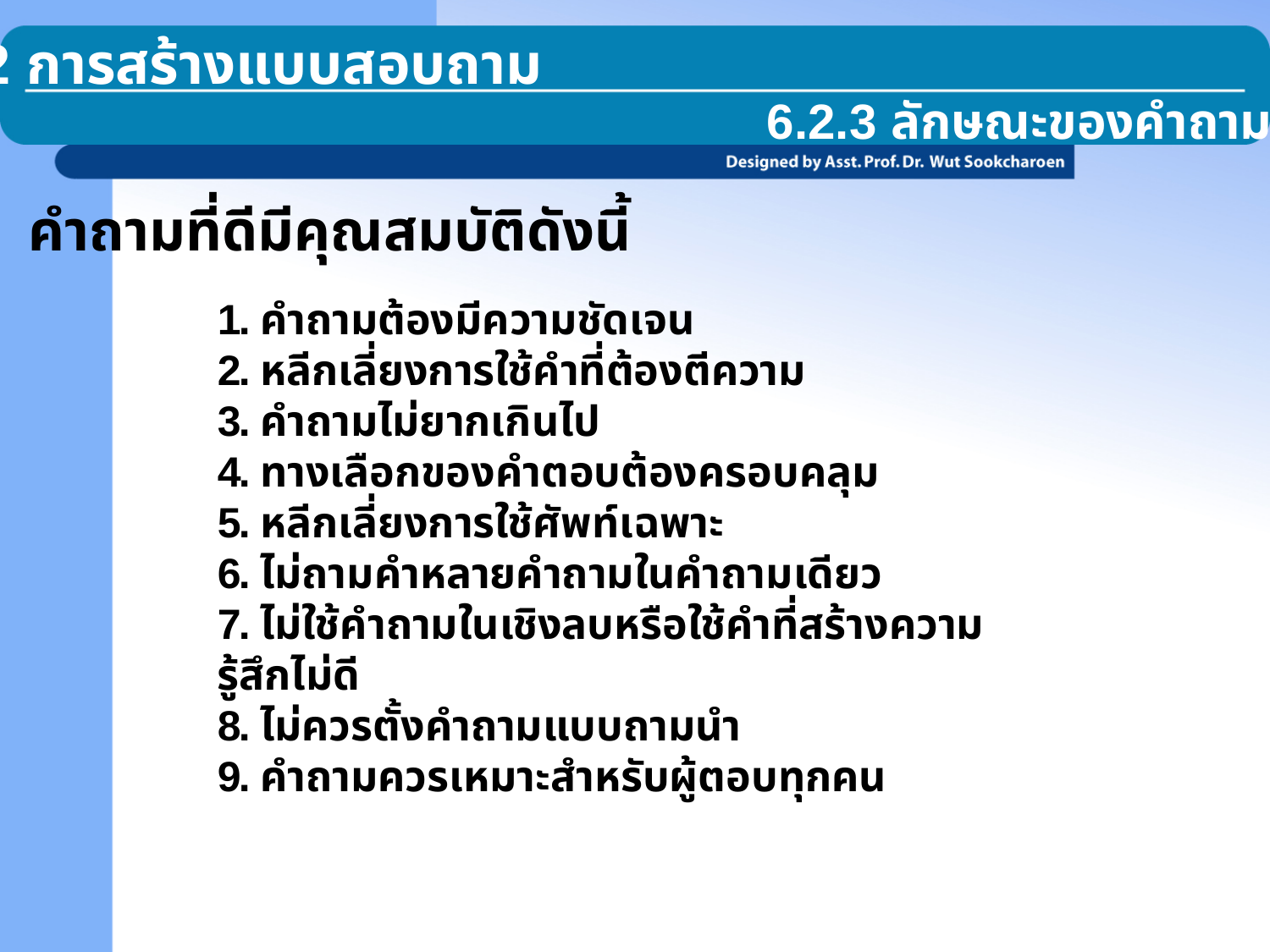

6.2 การสร้างแบบสอบถาม
6.2.3 ลักษณะของคำถามที่ดี
คำถามที่ดีมีคุณสมบัติดังนี้
 คำถามต้องมีความชัดเจน
 หลีกเลี่ยงการใช้คำที่ต้องตีความ
 คำถามไม่ยากเกินไป
 ทางเลือกของคำตอบต้องครอบคลุม
 หลีกเลี่ยงการใช้ศัพท์เฉพาะ
 ไม่ถามคำหลายคำถามในคำถามเดียว
 ไม่ใช้คำถามในเชิงลบหรือใช้คำที่สร้างความรู้สึกไม่ดี
 ไม่ควรตั้งคำถามแบบถามนำ
 คำถามควรเหมาะสำหรับผู้ตอบทุกคน